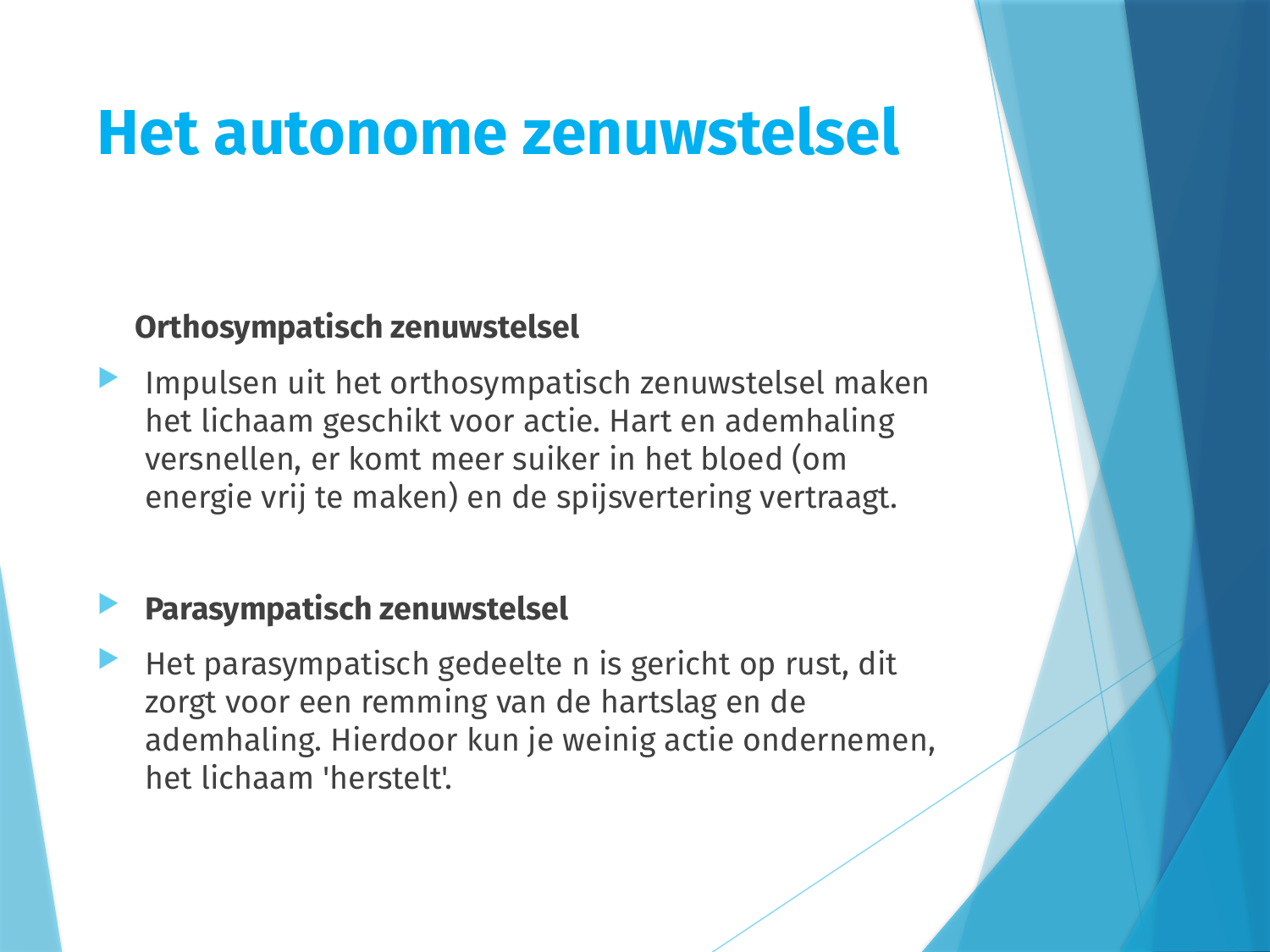

# Het autonome zenuwstelsel
     Orthosympatisch zenuwstelsel
Impulsen uit het orthosympatisch zenuwstelsel maken het lichaam geschikt voor actie. Hart en ademhaling versnellen, er komt meer suiker in het bloed (om energie vrij te maken) en de spijsvertering vertraagt.

Parasympatisch zenuwstelsel
Het parasympatisch gedeelte n is gericht op rust, dit zorgt voor een remming van de hartslag en de ademhaling. Hierdoor kun je weinig actie ondernemen, het lichaam 'herstelt'.